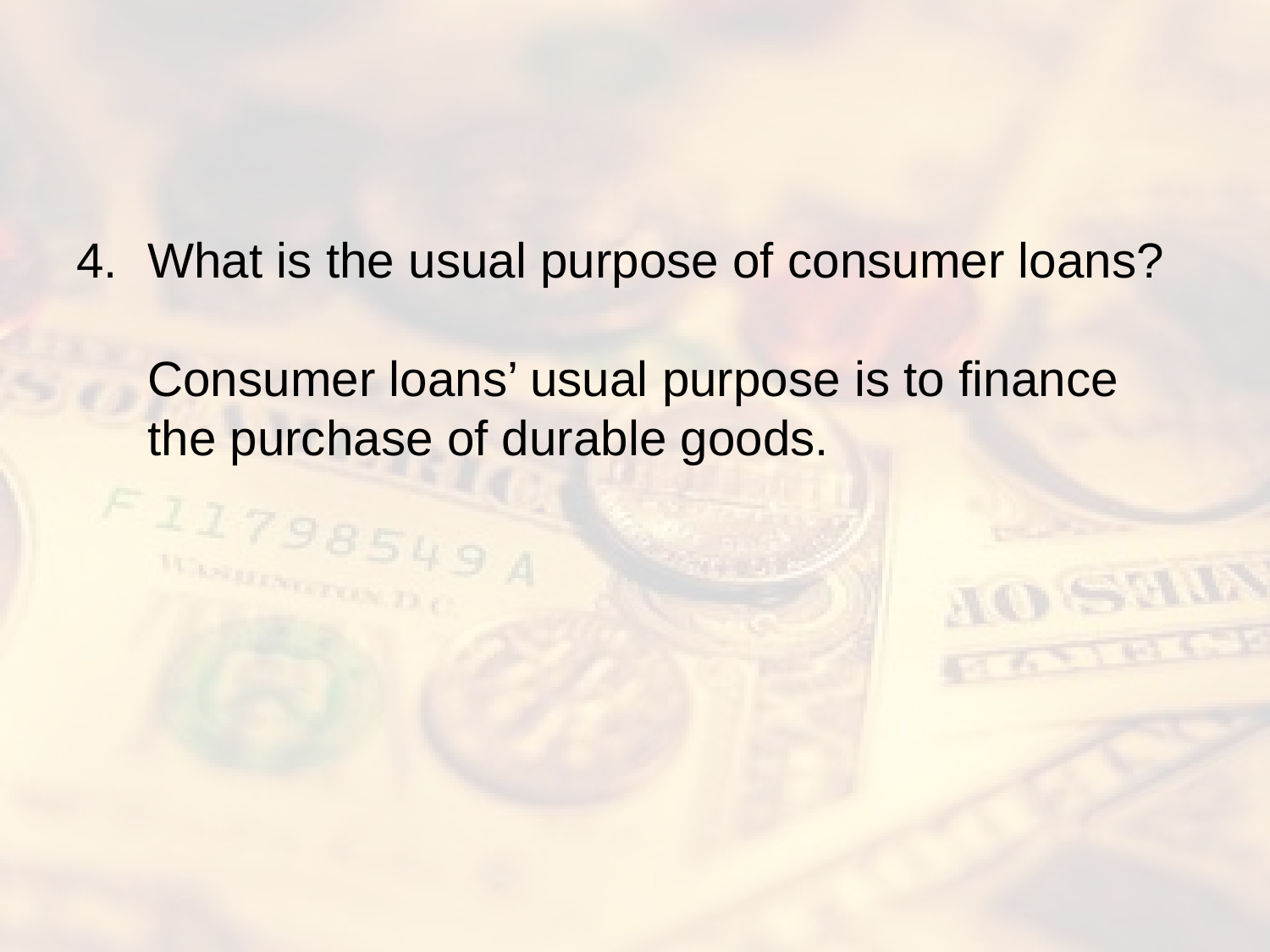

#
What is the usual purpose of consumer loans?
Consumer loans’ usual purpose is to finance the purchase of durable goods.